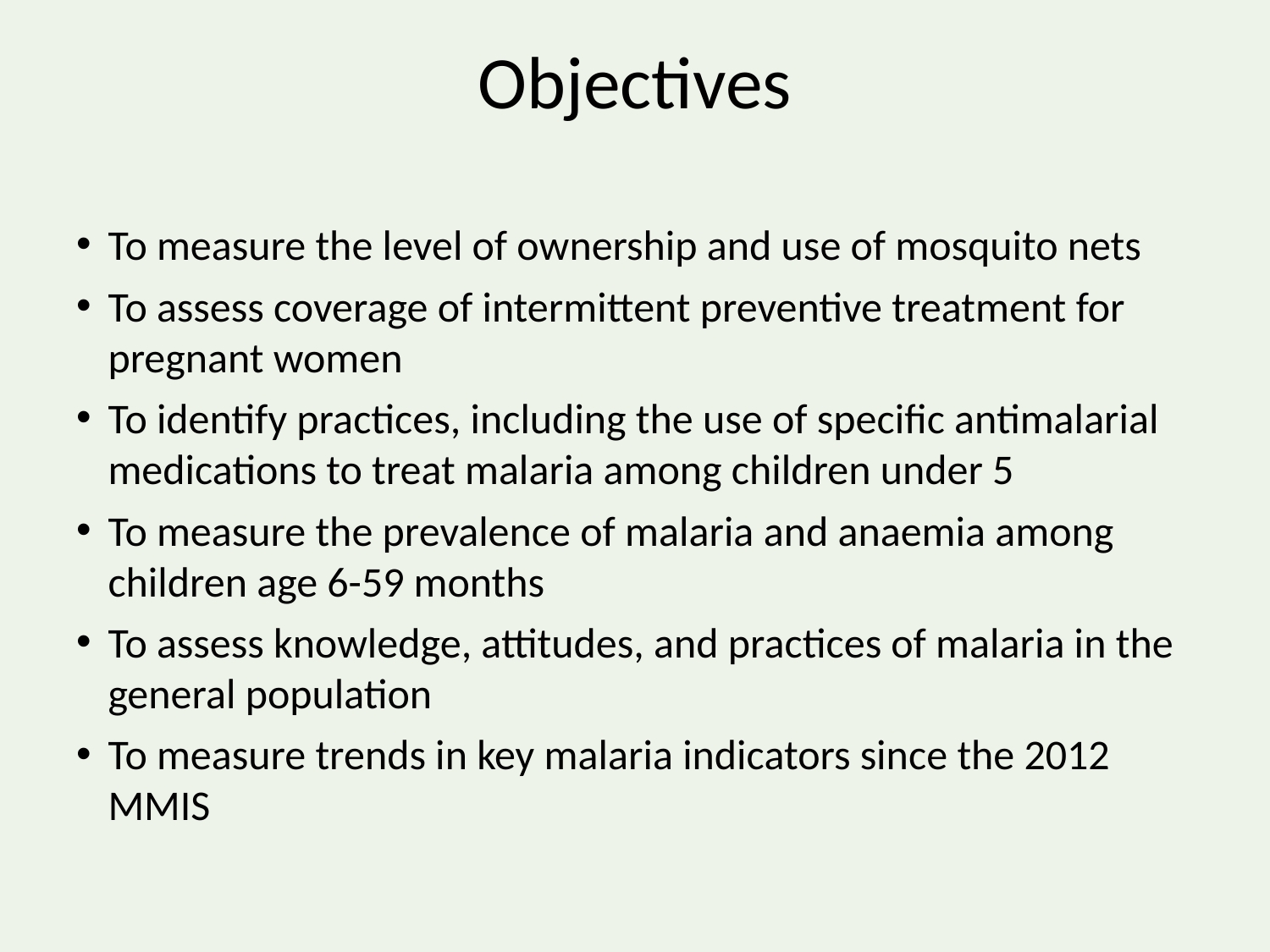

# Objectives
To measure the level of ownership and use of mosquito nets
To assess coverage of intermittent preventive treatment for pregnant women
To identify practices, including the use of specific antimalarial medications to treat malaria among children under 5
To measure the prevalence of malaria and anaemia among children age 6-59 months
To assess knowledge, attitudes, and practices of malaria in the general population
To measure trends in key malaria indicators since the 2012 MMIS